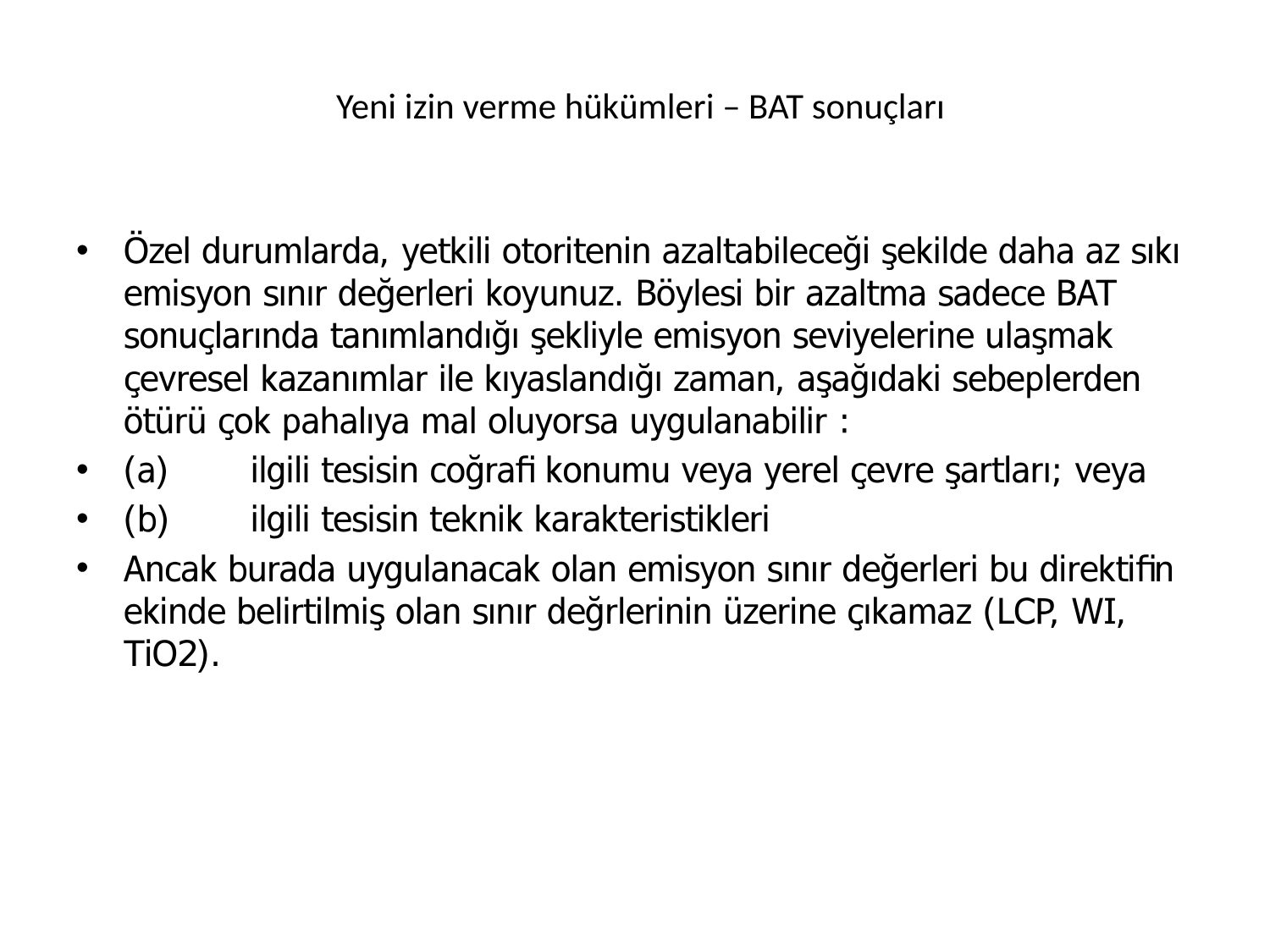

# Yeni izin verme hükümleri – BAT sonuçları
Özel durumlarda, yetkili otoritenin azaltabileceği şekilde daha az sıkı emisyon sınır değerleri koyunuz. Böylesi bir azaltma sadece BAT sonuçlarında tanımlandığı şekliyle emisyon seviyelerine ulaşmak çevresel kazanımlar ile kıyaslandığı zaman, aşağıdaki sebeplerden ötürü çok pahalıya mal oluyorsa uygulanabilir :
(a) 	ilgili tesisin coğrafi konumu veya yerel çevre şartları; veya
(b) 	ilgili tesisin teknik karakteristikleri
Ancak burada uygulanacak olan emisyon sınır değerleri bu direktifin ekinde belirtilmiş olan sınır değrlerinin üzerine çıkamaz (LCP, WI, TiO2).